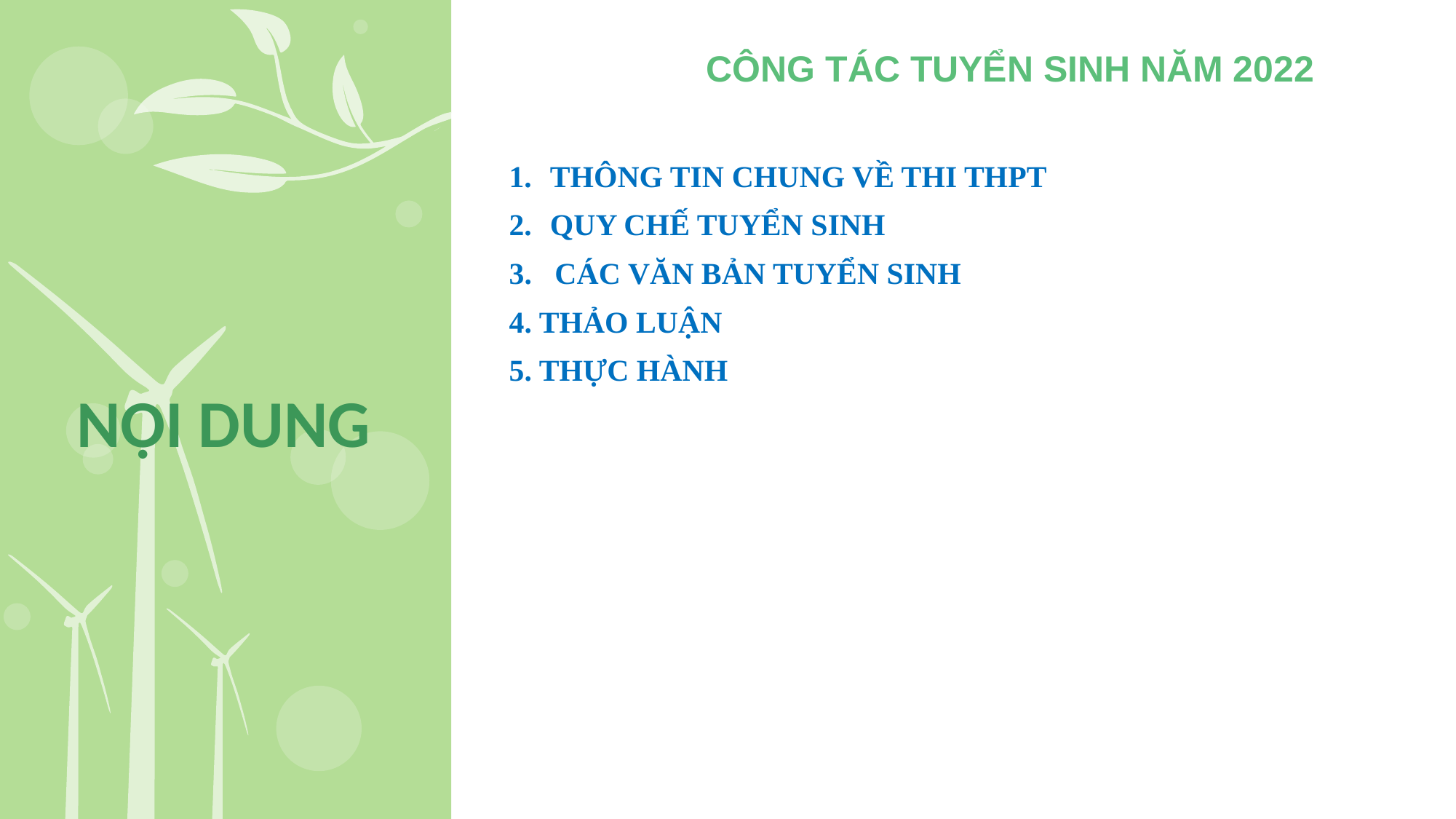

CÔNG TÁC TUYỂN SINH NĂM 2022
THÔNG TIN CHUNG VỀ THI THPT
QUY CHẾ TUYỂN SINH
3.   CÁC VĂN BẢN TUYỂN SINH
4. THẢO LUẬN
5. THỰC HÀNH

NỘI DUNG